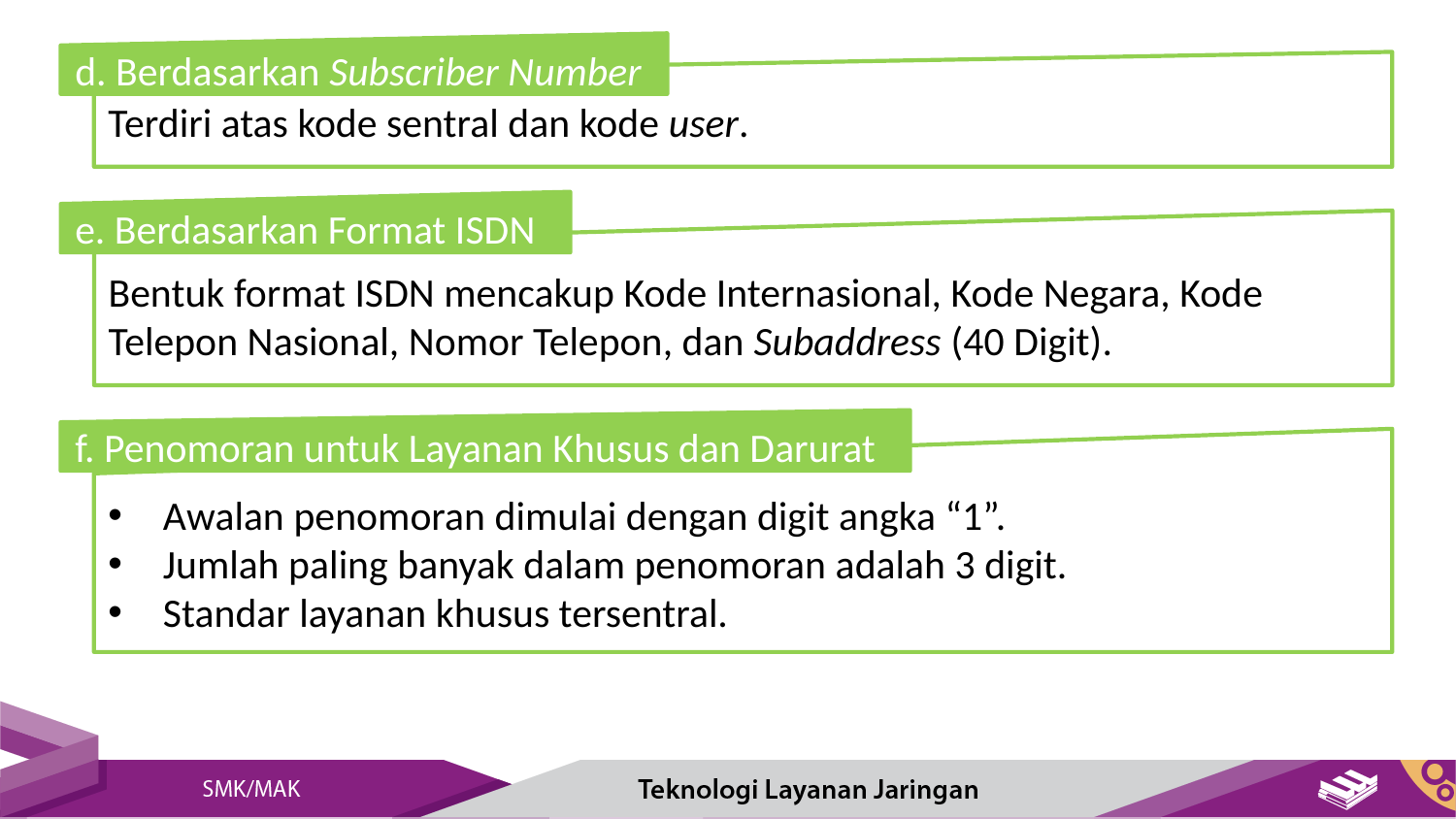

d. Berdasarkan Subscriber Number
Terdiri atas kode sentral dan kode user.
e. Berdasarkan Format ISDN
Bentuk format ISDN mencakup Kode Internasional, Kode Negara, Kode Telepon Nasional, Nomor Telepon, dan Subaddress (40 Digit).
f. Penomoran untuk Layanan Khusus dan Darurat
Awalan penomoran dimulai dengan digit angka “1”.
Jumlah paling banyak dalam penomoran adalah 3 digit.
Standar layanan khusus tersentral.